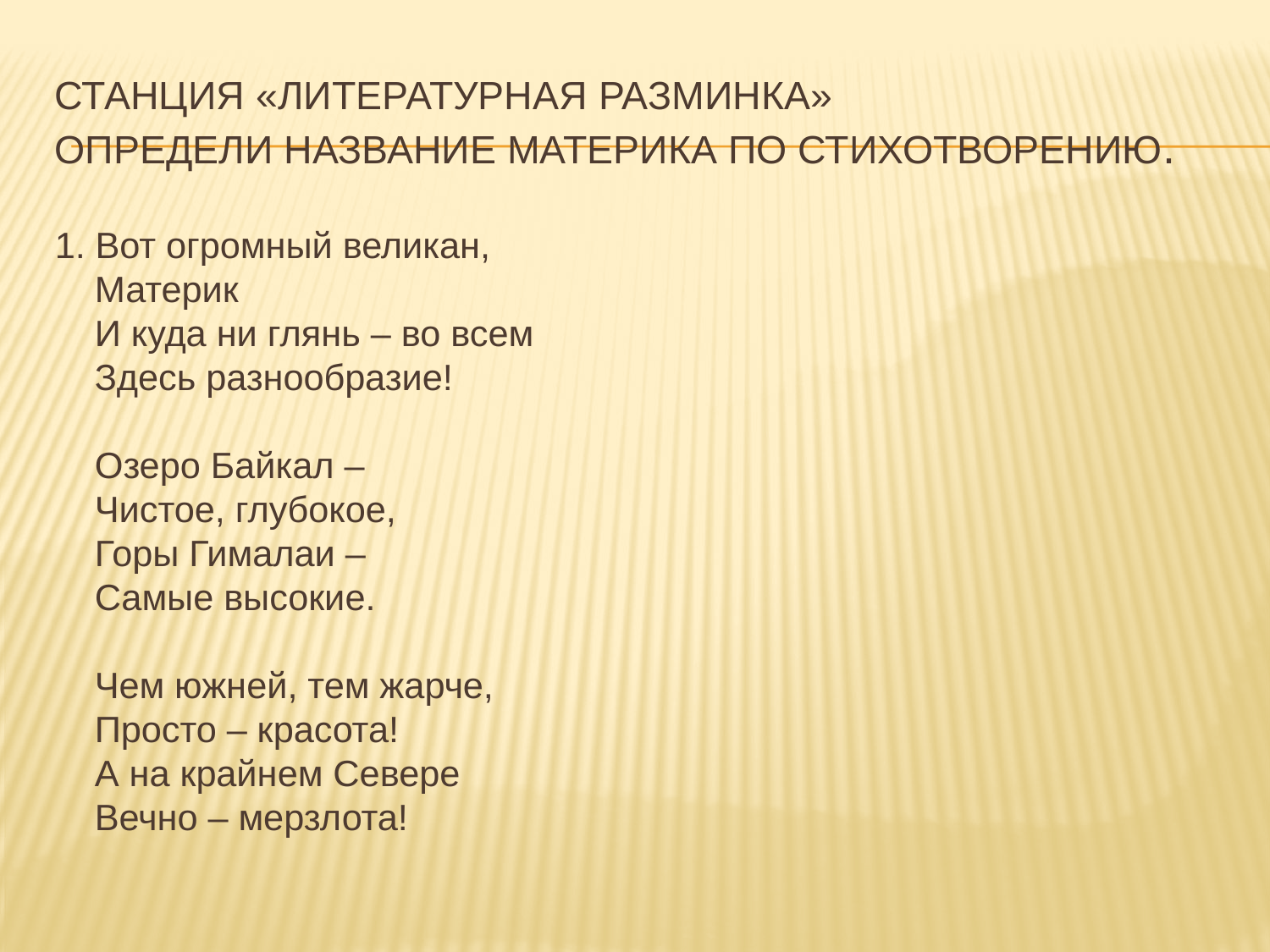

# Станция «Литературная разминка» Определи название материка по стихотворению.
1. Вот огромный великан,
Материк
И куда ни глянь – во всем
Здесь разнообразие!
Озеро Байкал –
Чистое, глубокое,
Горы Гималаи –
Самые высокие.
Чем южней, тем жарче,
Просто – красота!
А на крайнем Севере
Вечно – мерзлота!